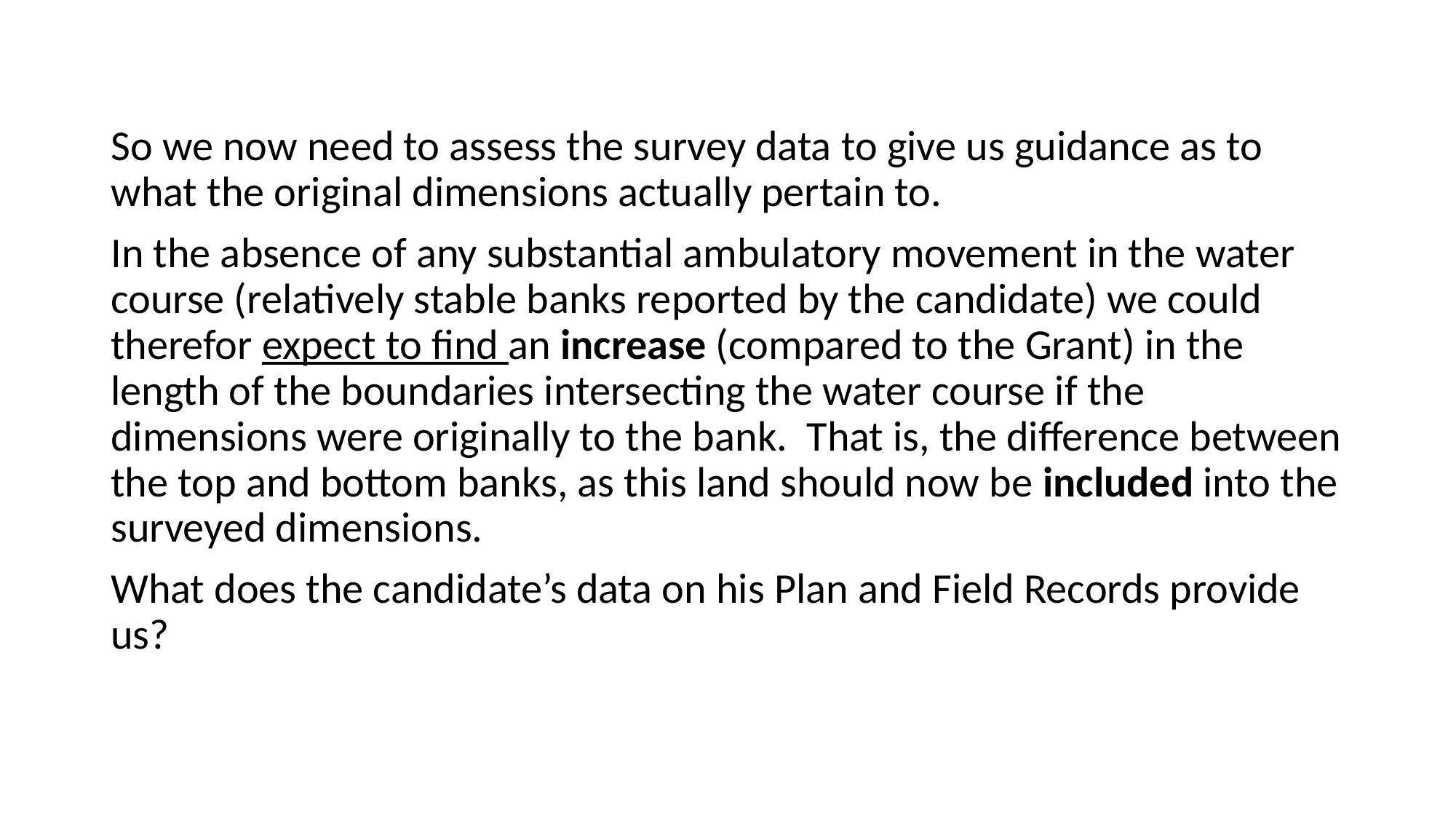

#
So we now need to assess the survey data to give us guidance as to what the original dimensions actually pertain to.
In the absence of any substantial ambulatory movement in the water course (relatively stable banks reported by the candidate) we could therefor expect to find an increase (compared to the Grant) in the length of the boundaries intersecting the water course if the dimensions were originally to the bank.  That is, the difference between the top and bottom banks, as this land should now be included into the surveyed dimensions.
What does the candidate’s data on his Plan and Field Records provide us?